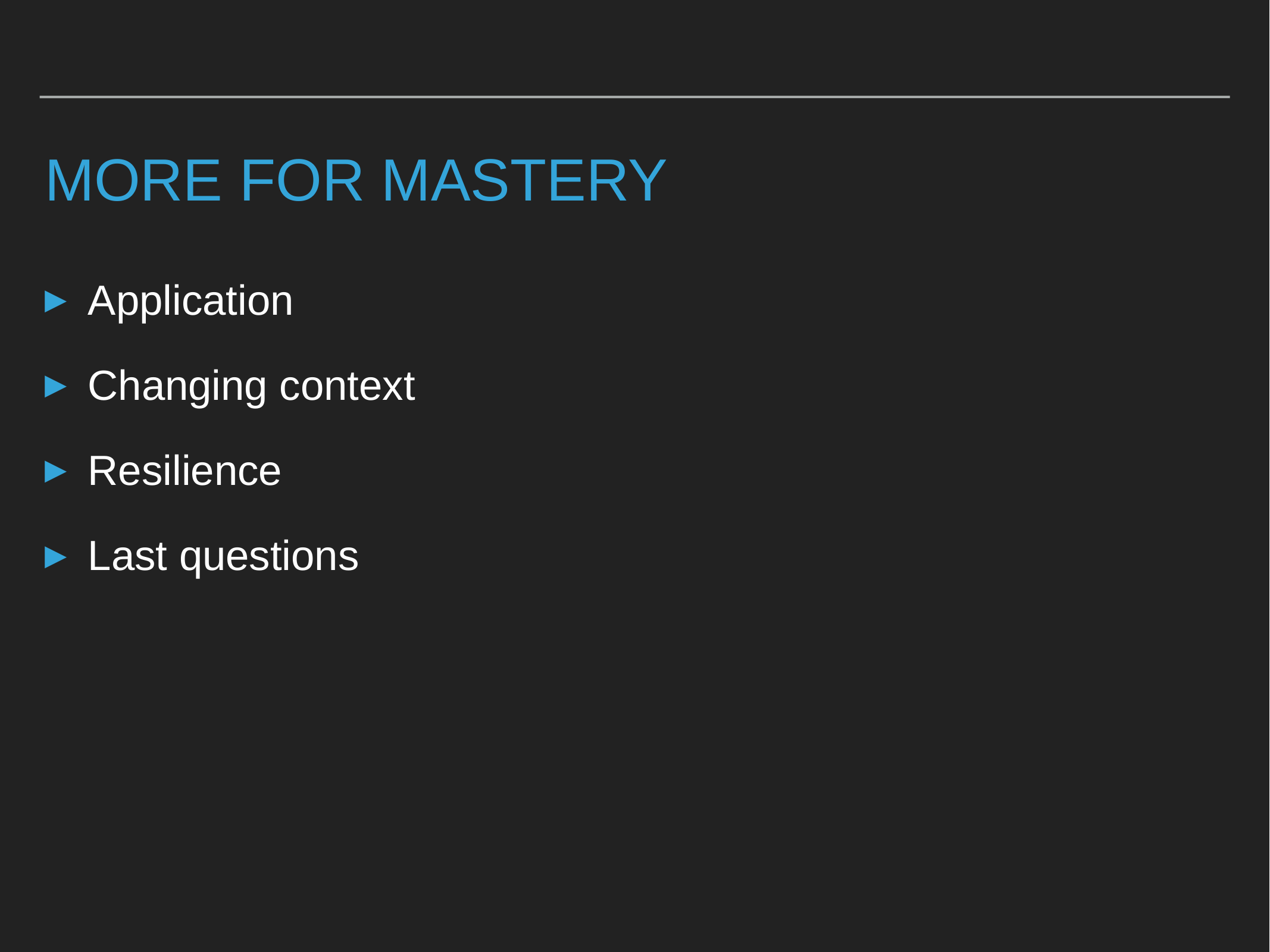

# More for mastery
Application
Changing context
Resilience
Last questions